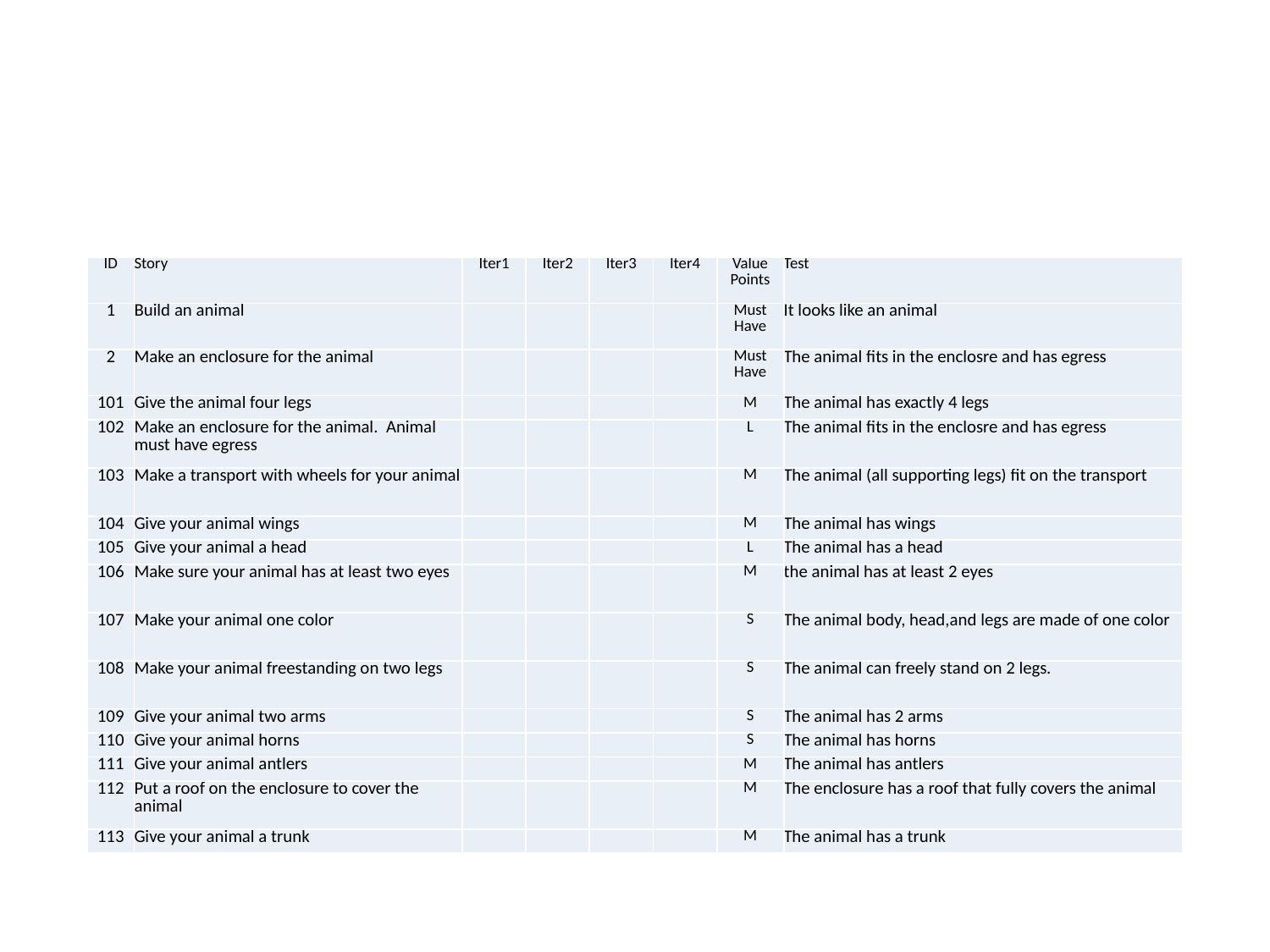

#
| ID | Story | Iter1 | Iter2 | Iter3 | Iter4 | Value Points | Test |
| --- | --- | --- | --- | --- | --- | --- | --- |
| 1 | Build an animal |  |  |  |  | Must Have | It looks like an animal |
| 2 | Make an enclosure for the animal |  |  |  |  | Must Have | The animal fits in the enclosre and has egress |
| 101 | Give the animal four legs |  |  |  |  | M | The animal has exactly 4 legs |
| 102 | Make an enclosure for the animal. Animal must have egress |  |  |  |  | L | The animal fits in the enclosre and has egress |
| 103 | Make a transport with wheels for your animal |  |  |  |  | M | The animal (all supporting legs) fit on the transport |
| 104 | Give your animal wings |  |  |  |  | M | The animal has wings |
| 105 | Give your animal a head |  |  |  |  | L | The animal has a head |
| 106 | Make sure your animal has at least two eyes |  |  |  |  | M | the animal has at least 2 eyes |
| 107 | Make your animal one color |  |  |  |  | S | The animal body, head,and legs are made of one color |
| 108 | Make your animal freestanding on two legs |  |  |  |  | S | The animal can freely stand on 2 legs. |
| 109 | Give your animal two arms |  |  |  |  | S | The animal has 2 arms |
| 110 | Give your animal horns |  |  |  |  | S | The animal has horns |
| 111 | Give your animal antlers |  |  |  |  | M | The animal has antlers |
| 112 | Put a roof on the enclosure to cover the animal |  |  |  |  | M | The enclosure has a roof that fully covers the animal |
| 113 | Give your animal a trunk |  |  |  |  | M | The animal has a trunk |